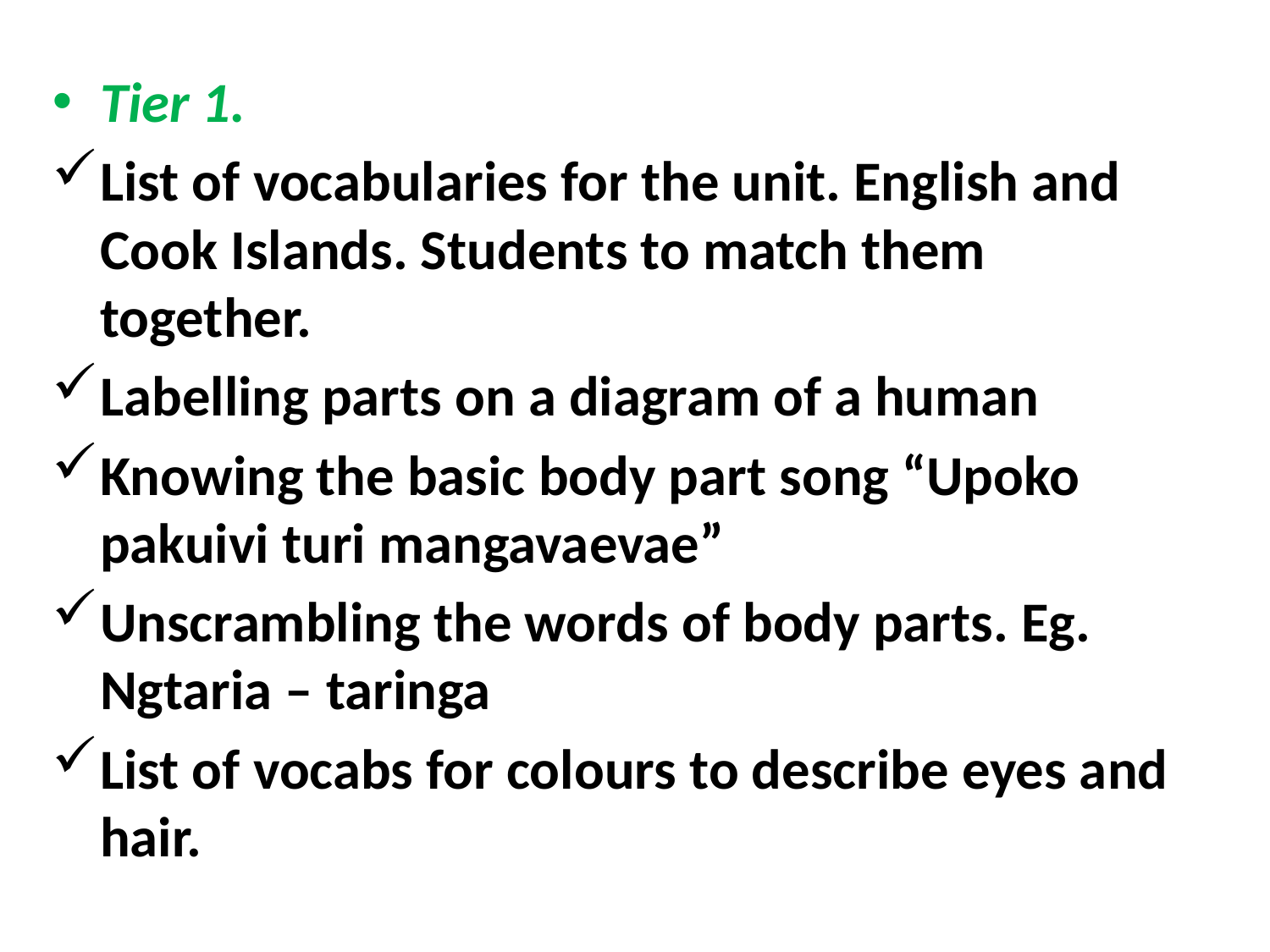

Tier 1.
List of vocabularies for the unit. English and Cook Islands. Students to match them together.
Labelling parts on a diagram of a human
Knowing the basic body part song “Upoko pakuivi turi mangavaevae”
Unscrambling the words of body parts. Eg. Ngtaria – taringa
List of vocabs for colours to describe eyes and hair.